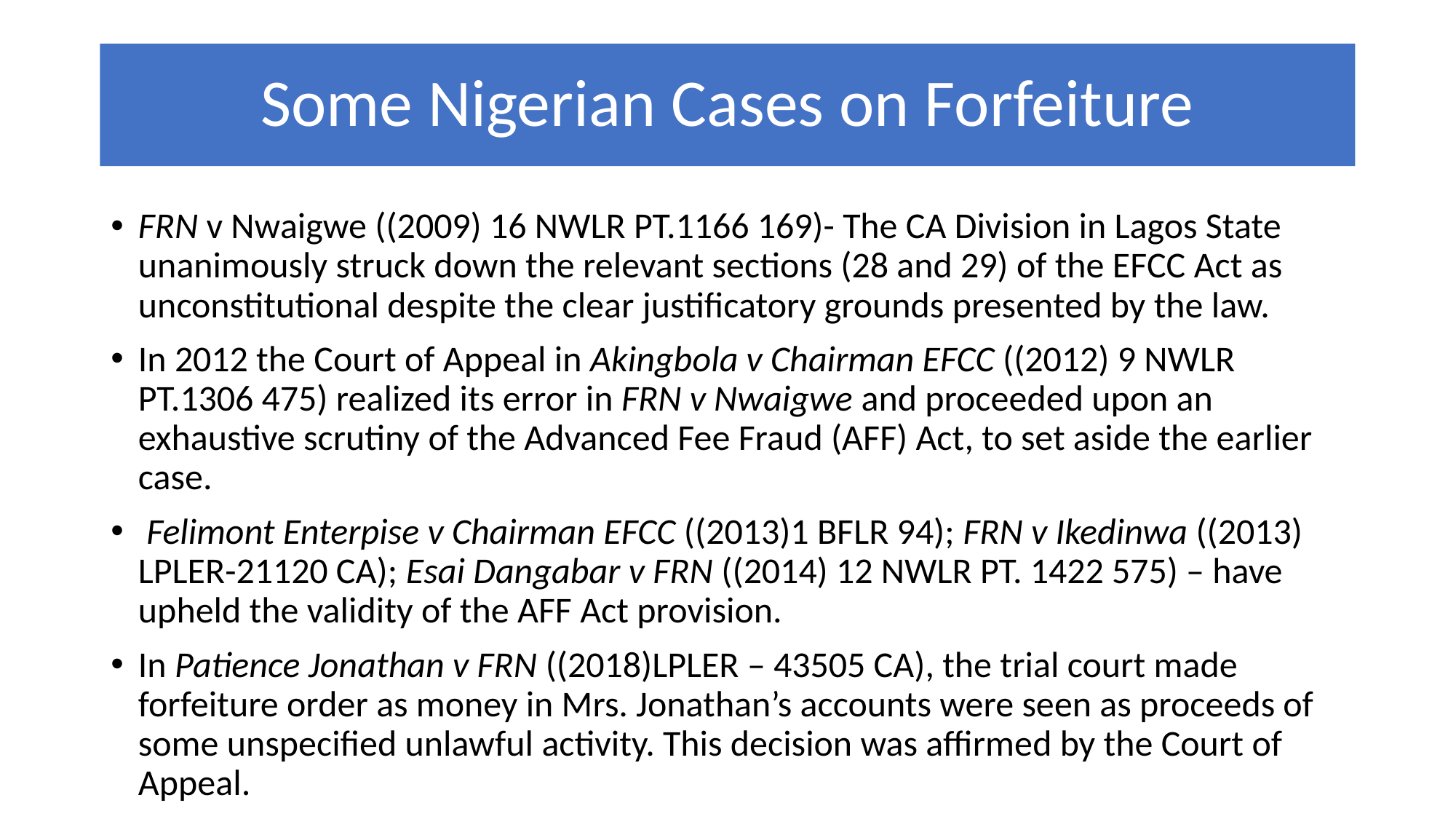

# Some Nigerian Cases on Forfeiture
FRN v Nwaigwe ((2009) 16 NWLR PT.1166 169)- The CA Division in Lagos State unanimously struck down the relevant sections (28 and 29) of the EFCC Act as unconstitutional despite the clear justificatory grounds presented by the law.
In 2012 the Court of Appeal in Akingbola v Chairman EFCC ((2012) 9 NWLR PT.1306 475) realized its error in FRN v Nwaigwe and proceeded upon an exhaustive scrutiny of the Advanced Fee Fraud (AFF) Act, to set aside the earlier case.
 Felimont Enterpise v Chairman EFCC ((2013)1 BFLR 94); FRN v Ikedinwa ((2013) LPLER-21120 CA); Esai Dangabar v FRN ((2014) 12 NWLR PT. 1422 575) – have upheld the validity of the AFF Act provision.
In Patience Jonathan v FRN ((2018)LPLER – 43505 CA), the trial court made forfeiture order as money in Mrs. Jonathan’s accounts were seen as proceeds of some unspecified unlawful activity. This decision was affirmed by the Court of Appeal.